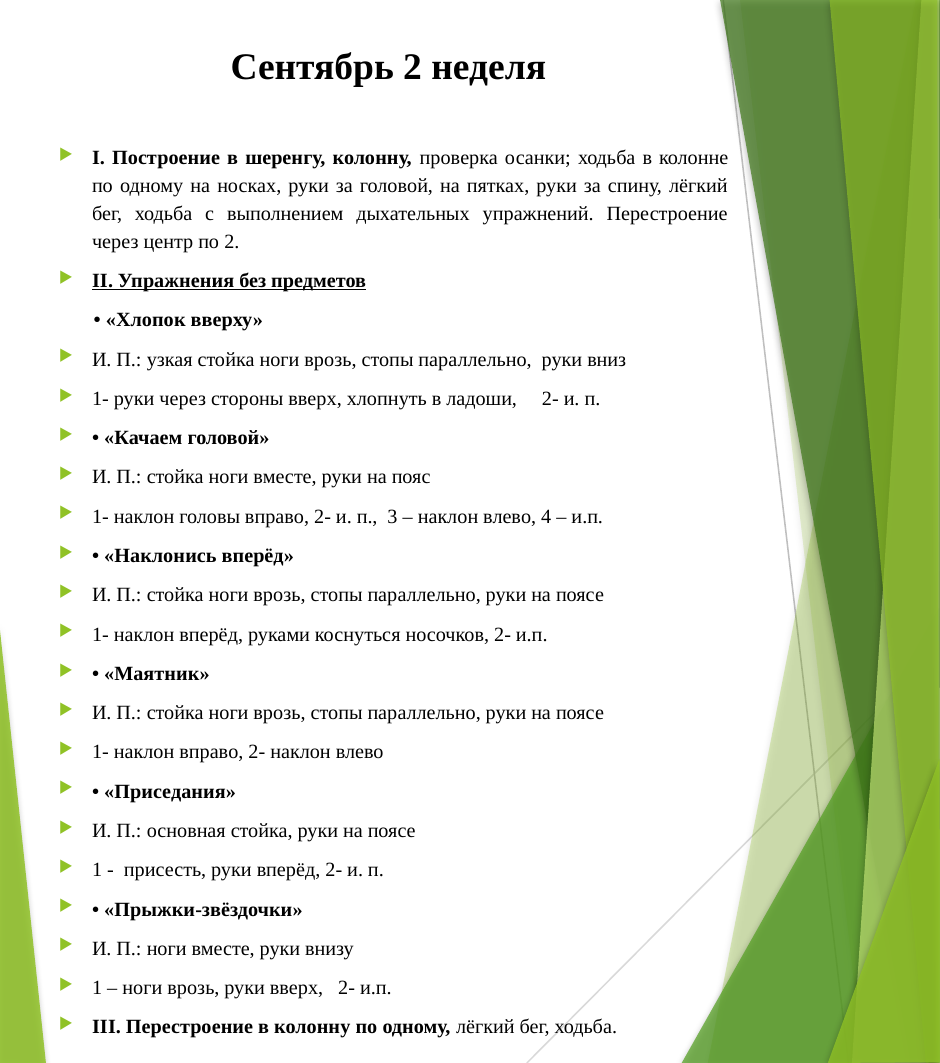

# Сентябрь 2 неделя

I. Построение в шеренгу, колонну, проверка осанки; ходьба в колонне по одному на носках, руки за головой, на пятках, руки за спину, лёгкий бег, ходьба с выполнением дыхательных упражнений. Перестроение через центр по 2.
II. Упражнения без предметов
       • «Хлопок вверху»
И. П.: узкая стойка ноги врозь, стопы параллельно,  руки вниз
1- руки через стороны вверх, хлопнуть в ладоши,     2- и. п.
• «Качаем головой»
И. П.: стойка ноги вместе, руки на пояс
1- наклон головы вправо, 2- и. п.,  3 – наклон влево, 4 – и.п.
• «Наклонись вперёд»
И. П.: стойка ноги врозь, стопы параллельно, руки на поясе
1- наклон вперёд, руками коснуться носочков, 2- и.п.
• «Маятник»
И. П.: стойка ноги врозь, стопы параллельно, руки на поясе
1- наклон вправо, 2- наклон влево
• «Приседания»
И. П.: основная стойка, руки на поясе
1 -  присесть, руки вперёд, 2- и. п.
• «Прыжки-звёздочки»
И. П.: ноги вместе, руки внизу
1 – ноги врозь, руки вверх,   2- и.п.
III. Перестроение в колонну по одному, лёгкий бег, ходьба.